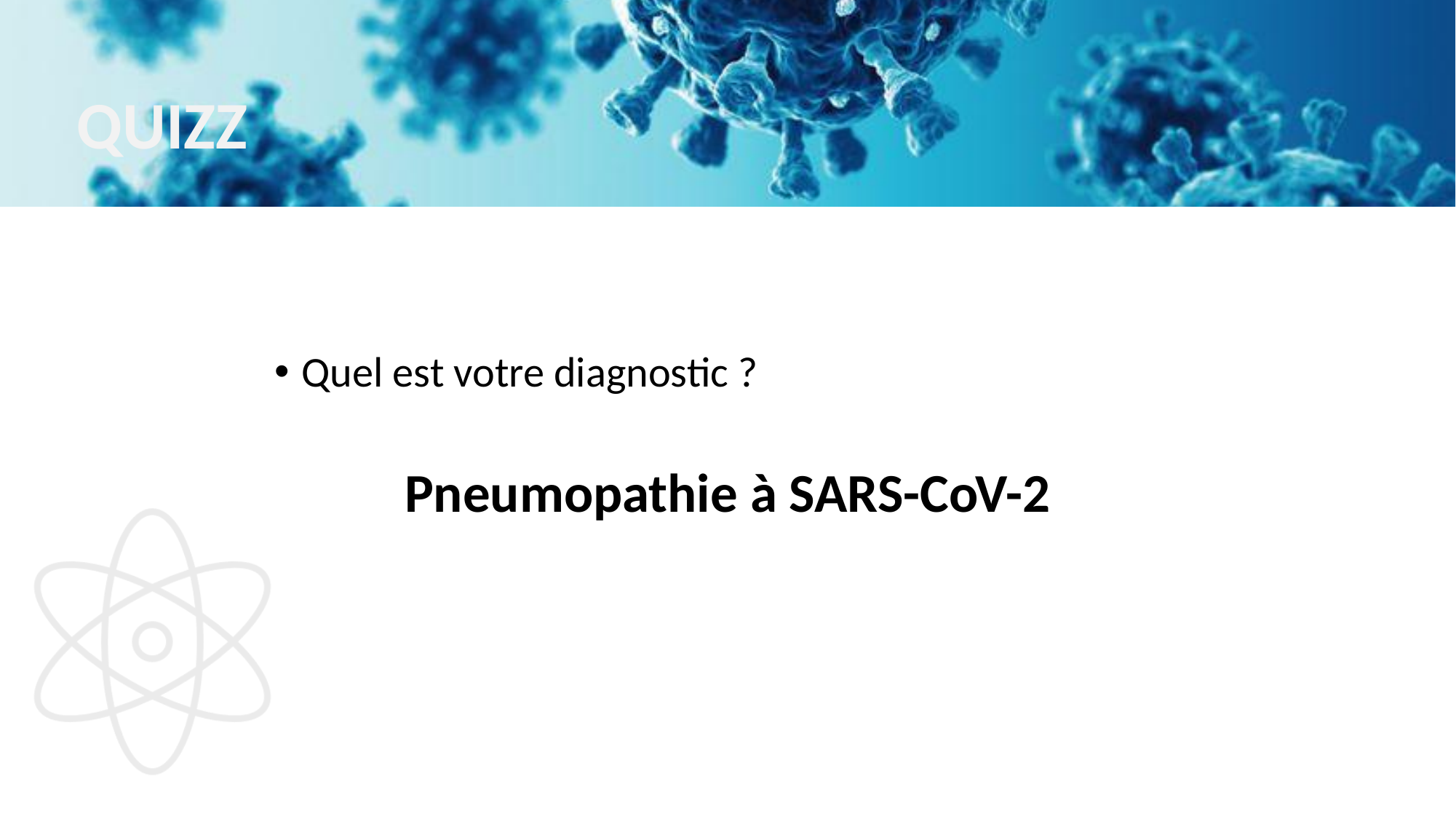

# QUIZZ

Quel est votre diagnostic ?
Pneumopathie à SARS-CoV-2